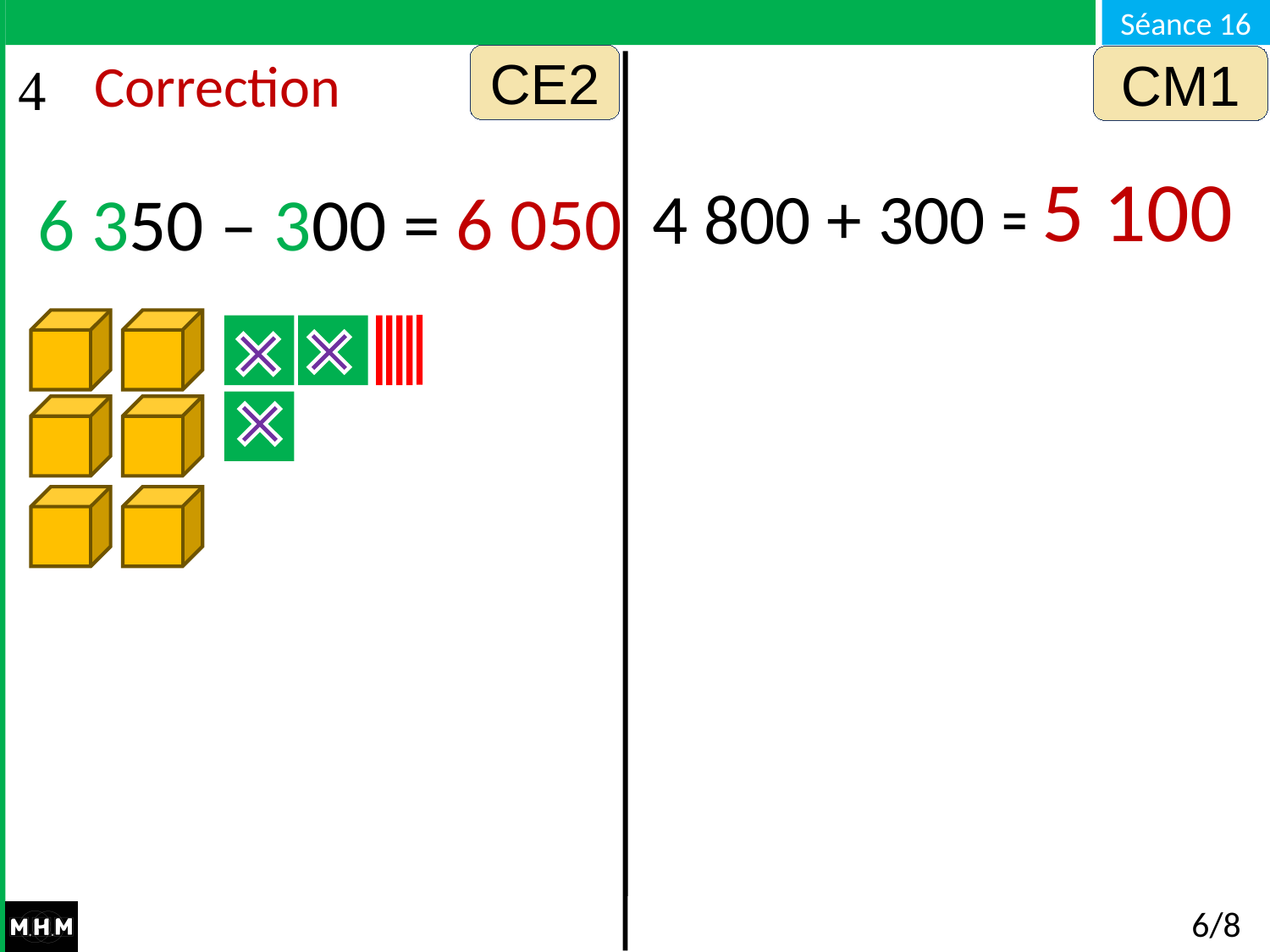

CE2
CM1
# Correction

5 100
4 800 + 300 = …
6 050
6 350 – 300 =

6/8